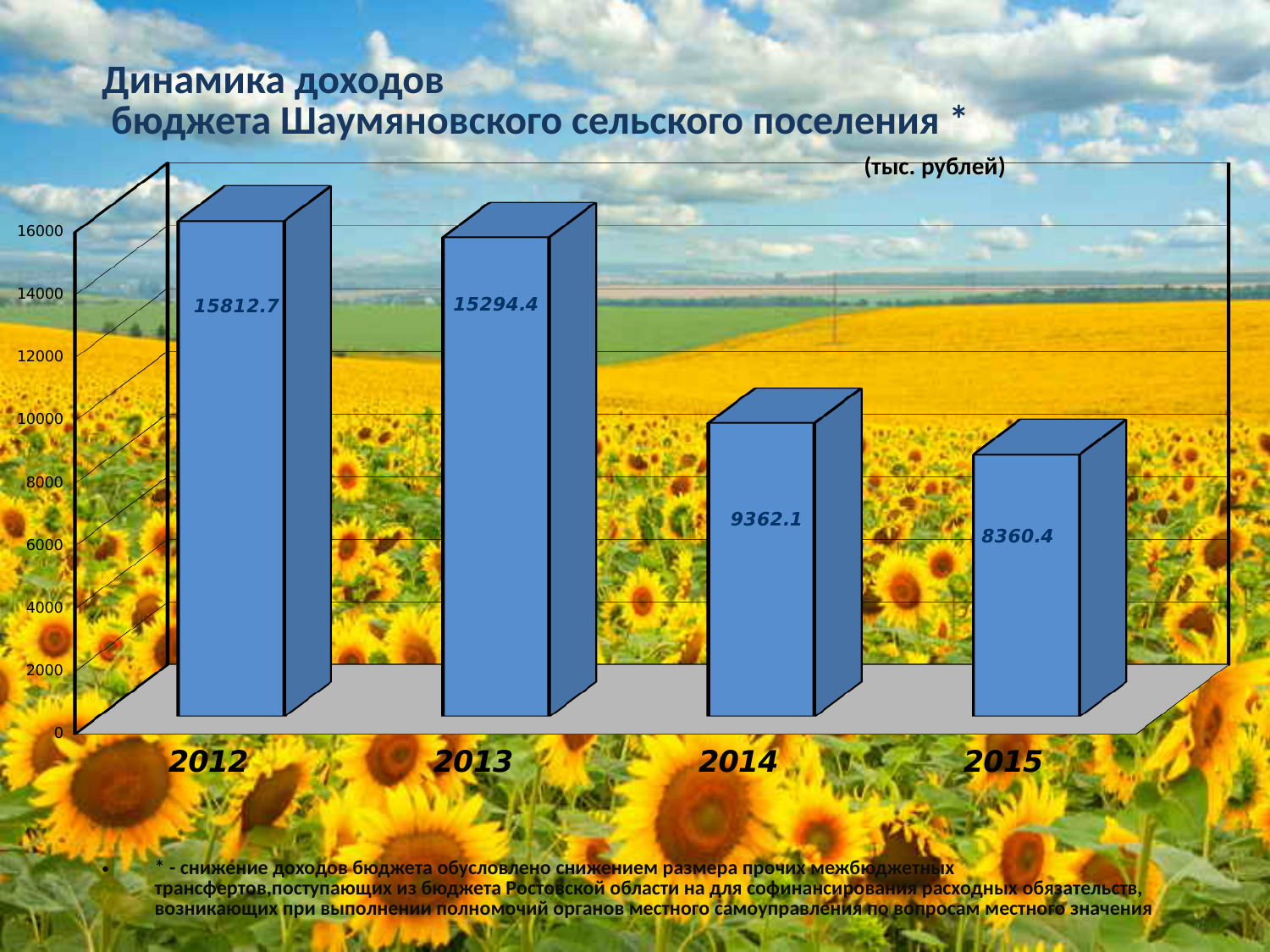

# Динамика доходов бюджета Шаумяновского сельского поселения * (тыс. рублей)

[unsupported chart]

* - снижение доходов бюджета обусловлено снижением размера прочих межбюджетных трансфертов,поступающих из бюджета Ростовской области на для софинансирования расходных обязательств, возникающих при выполнении полномочий органов местного самоуправления по вопросам местного значения